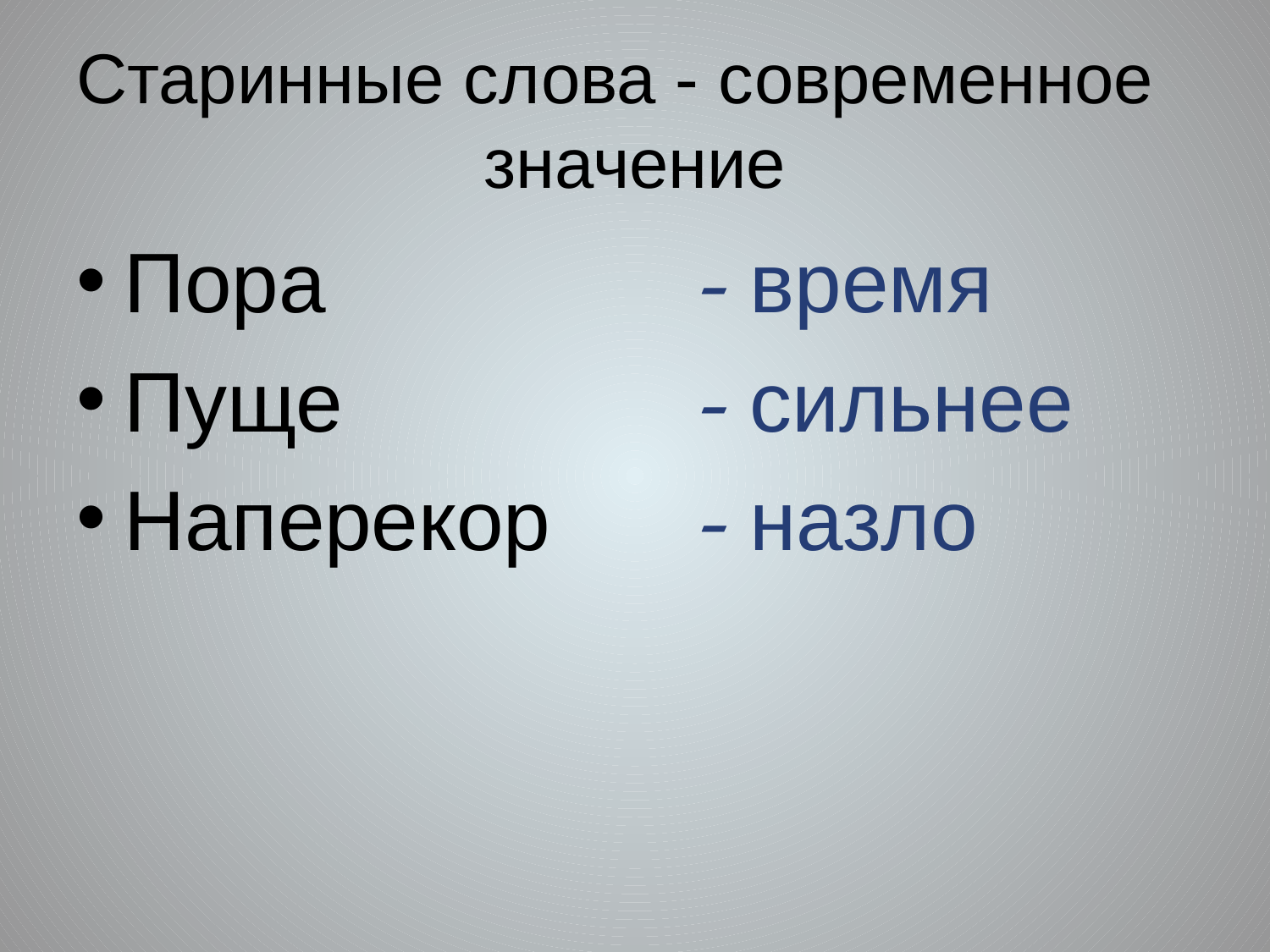

# Старинные слова - современное   значение
Пора
Пуще
Наперекор

  - время
  - сильнее
  - назло